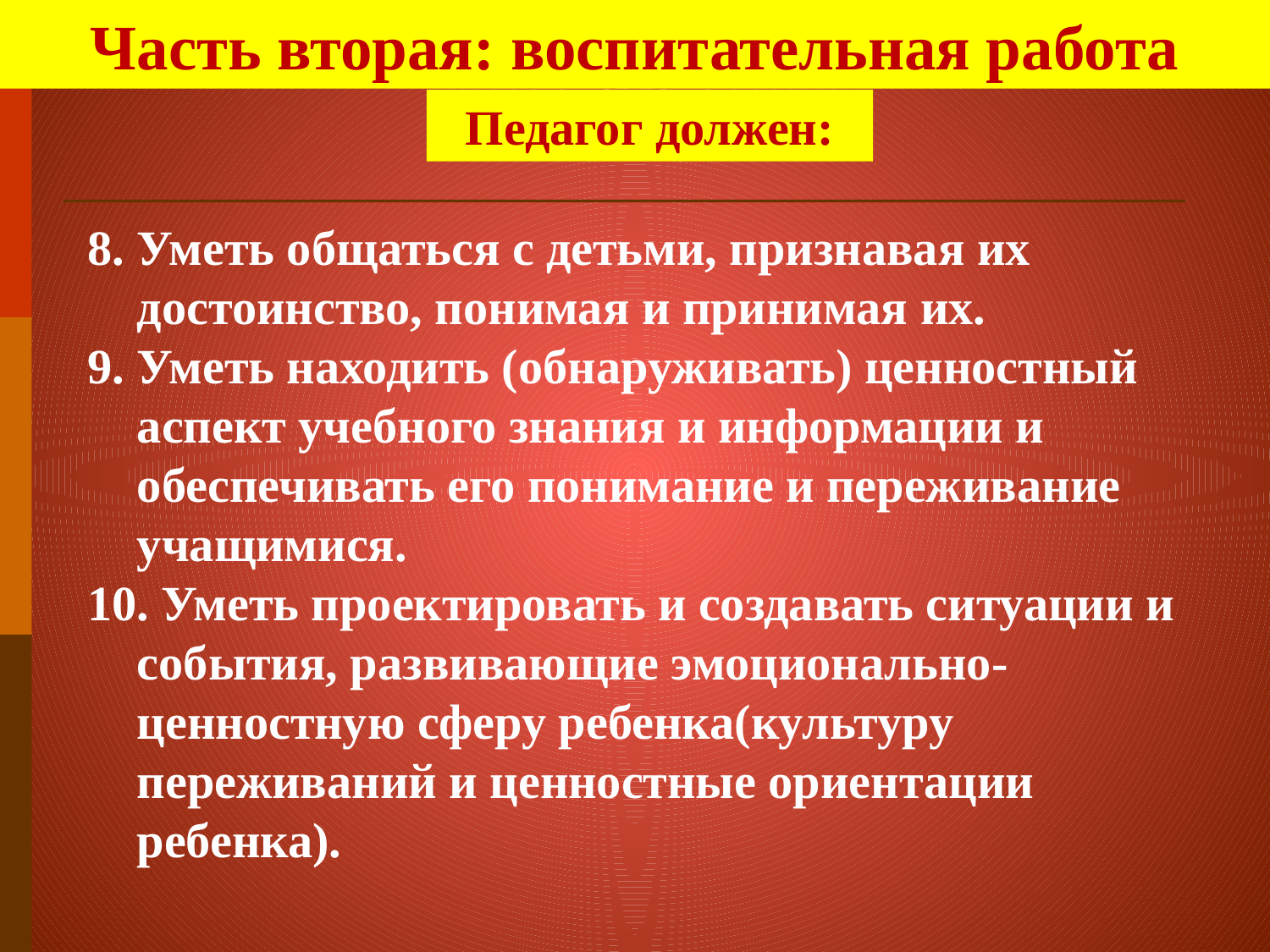

Часть вторая: воспитательная работа
Педагог должен:
8. Уметь общаться с детьми, признавая их достоинство, понимая и принимая их.
9. Уметь находить (обнаруживать) ценностный аспект учебного знания и информации и обеспечивать его понимание и переживание учащимися.
10. Уметь проектировать и создавать ситуации и события, развивающие эмоционально-ценностную сферу ребенка(культуру переживаний и ценностные ориентации ребенка).